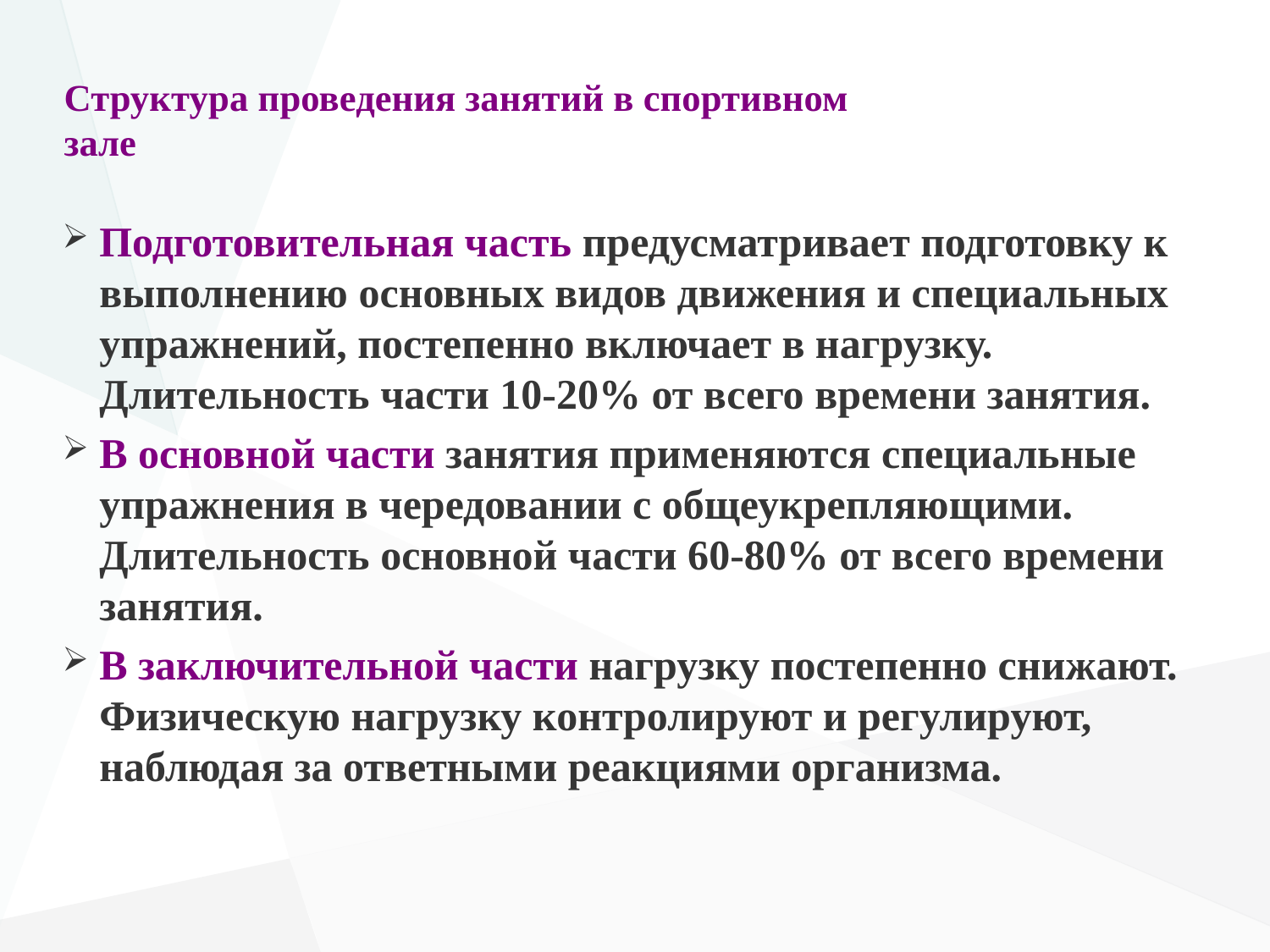

# Структура проведения занятий в спортивном зале
Подготовительная часть предусматривает подготовку к выполнению основных видов движения и специальных упражнений, постепенно включает в нагрузку. Длительность части 10-20% от всего времени занятия.
В основной части занятия применяются специальные упражнения в чередовании с общеукрепляющими. Длительность основной части 60-80% от всего времени занятия.
В заключительной части нагрузку постепенно снижают. Физическую нагрузку контролируют и регулируют, наблюдая за ответными реакциями организма.